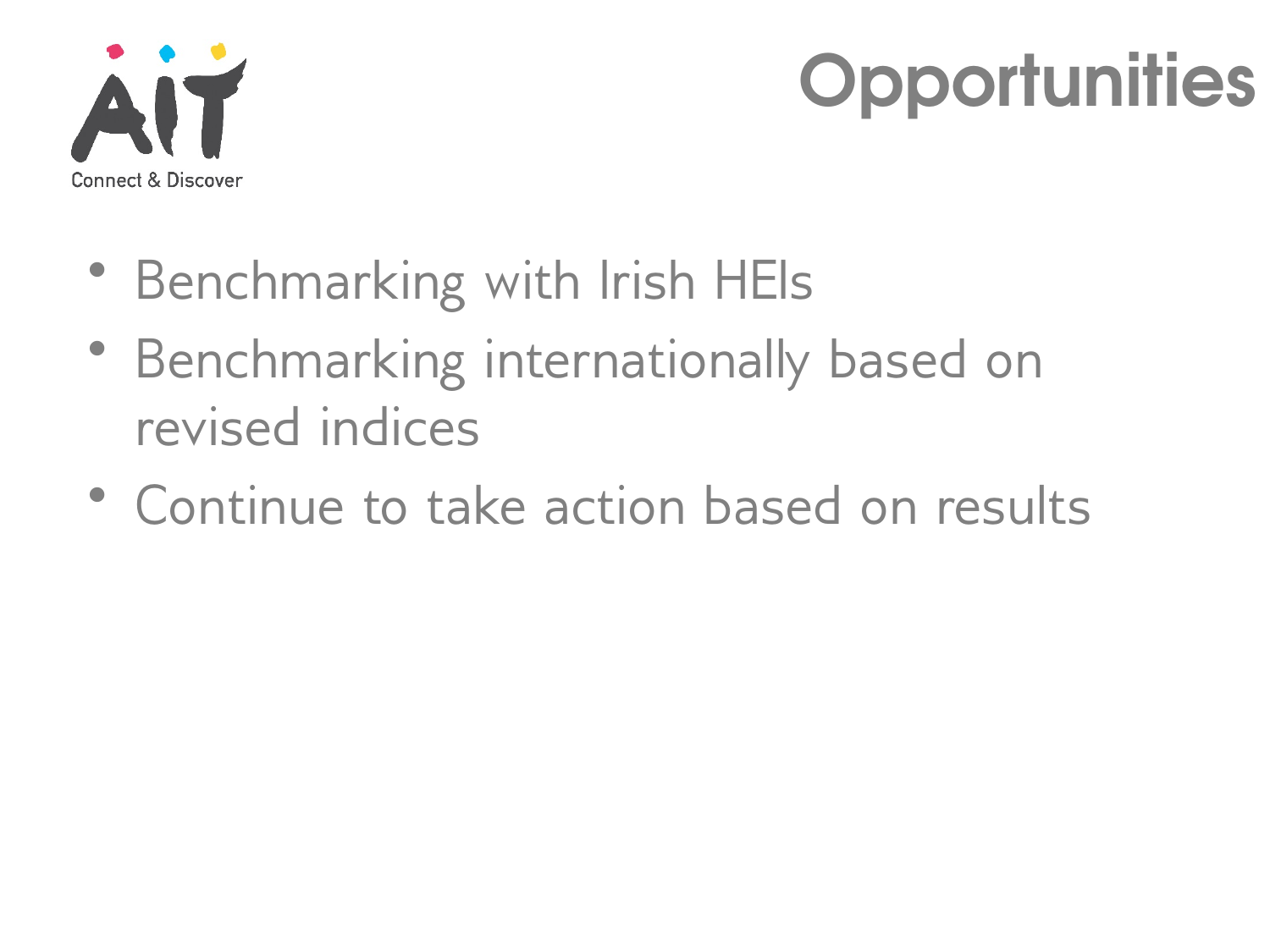

# Opportunities
Benchmarking with Irish HEIs
Benchmarking internationally based on revised indices
Continue to take action based on results